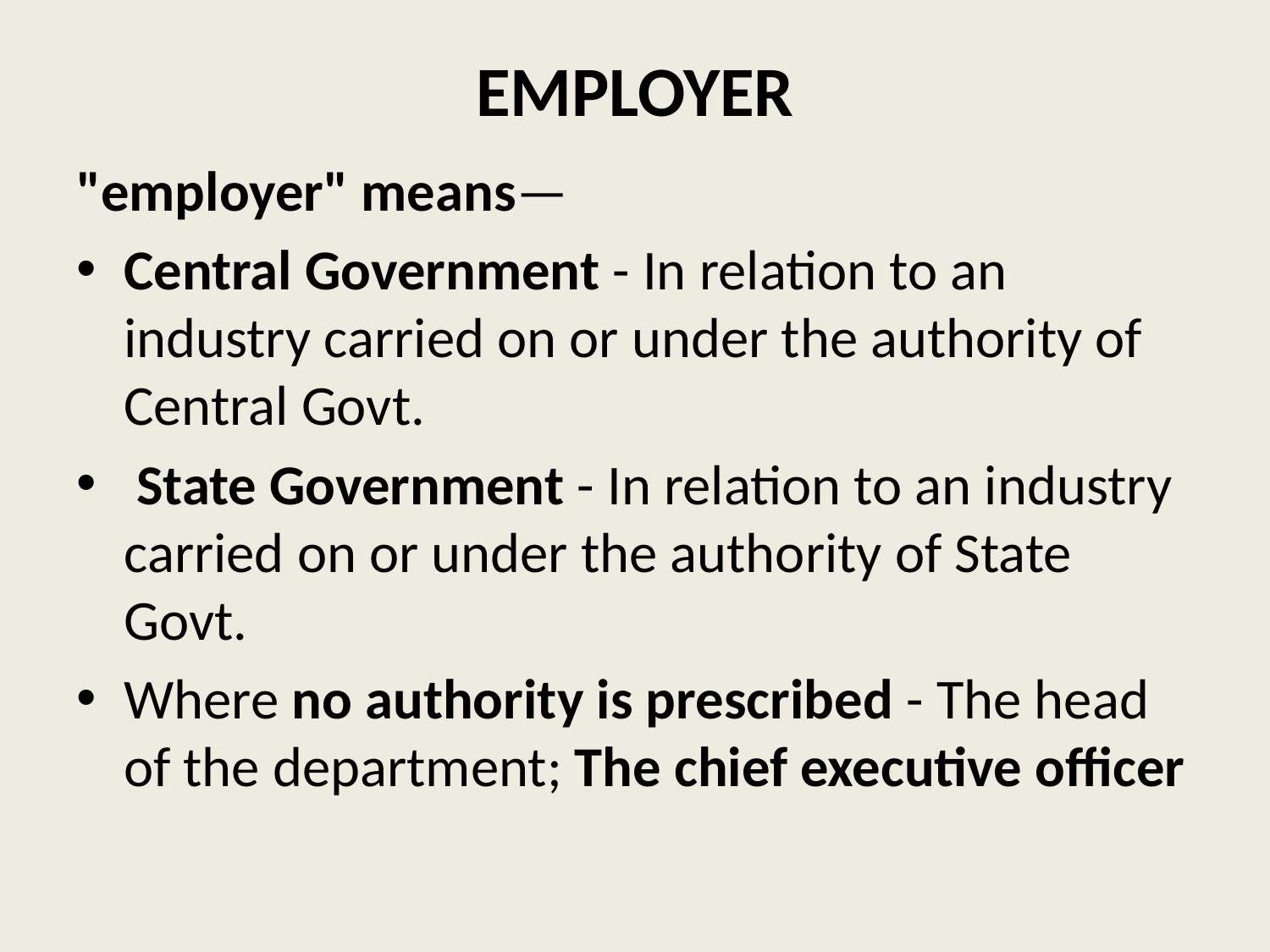

# EMPLOYER
"employer" means—
Central Government - In relation to an industry carried on or under the authority of Central Govt.
 State Government - In relation to an industry carried on or under the authority of State Govt.
Where no authority is prescribed - The head of the department; The chief executive officer